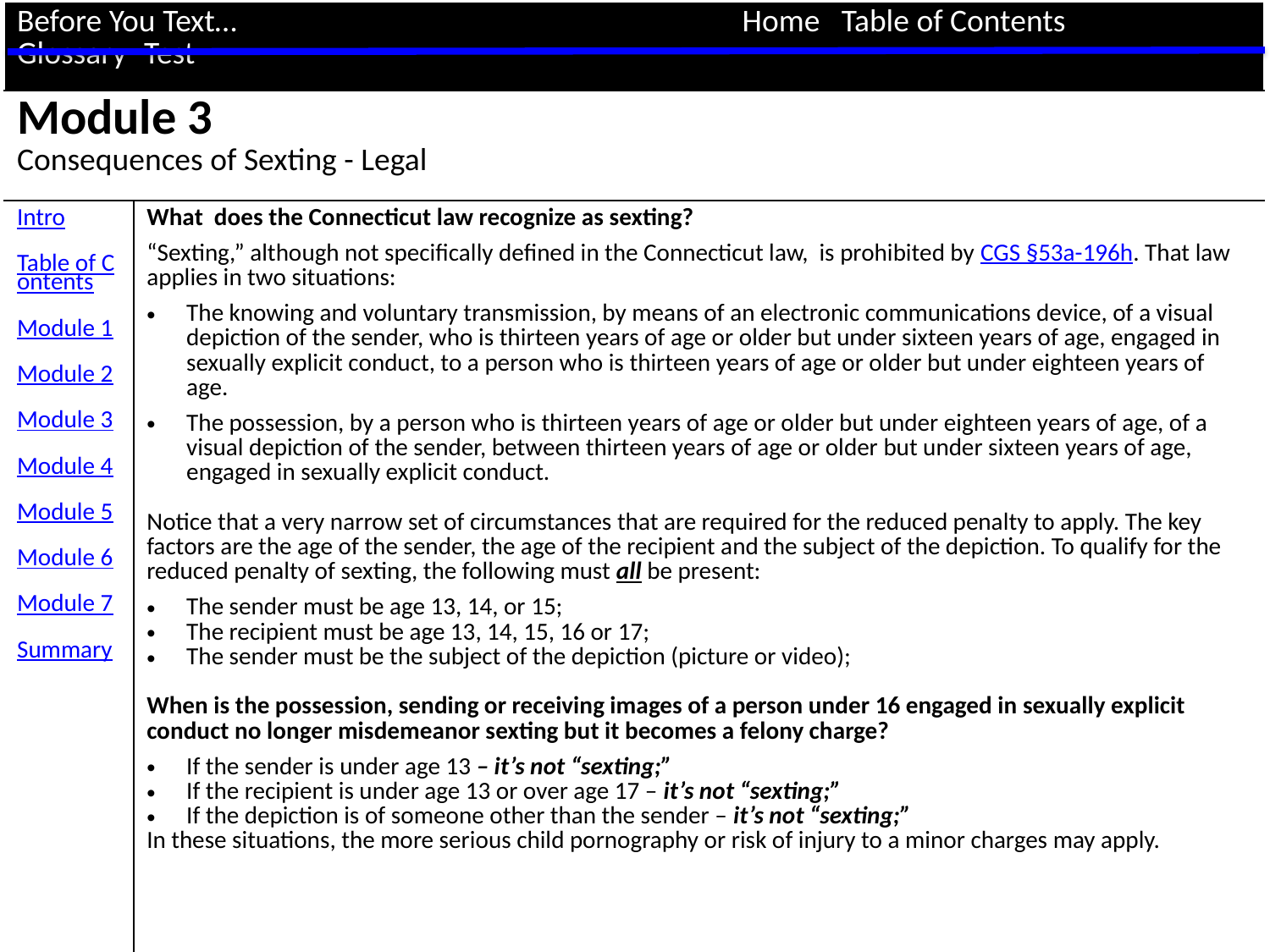

| Before You Text… Home Table of Contents Glossary Test |  |
| --- | --- |
| Module 3 Consequences of Sexting - Legal |  |
| Intro Table of Contents Module 1 Module 2 Module 3 Module 4 Module 5 Module 6 Module 7 Summary | What does the Connecticut law recognize as sexting? “Sexting,” although not specifically defined in the Connecticut law, is prohibited by CGS §53a-196h. That law applies in two situations: The knowing and voluntary transmission, by means of an electronic communications device, of a visual depiction of the sender, who is thirteen years of age or older but under sixteen years of age, engaged in sexually explicit conduct, to a person who is thirteen years of age or older but under eighteen years of age. The possession, by a person who is thirteen years of age or older but under eighteen years of age, of a visual depiction of the sender, between thirteen years of age or older but under sixteen years of age, engaged in sexually explicit conduct. Notice that a very narrow set of circumstances that are required for the reduced penalty to apply. The key factors are the age of the sender, the age of the recipient and the subject of the depiction. To qualify for the reduced penalty of sexting, the following must all be present: The sender must be age 13, 14, or 15; The recipient must be age 13, 14, 15, 16 or 17; The sender must be the subject of the depiction (picture or video); When is the possession, sending or receiving images of a person under 16 engaged in sexually explicit conduct no longer misdemeanor sexting but it becomes a felony charge? If the sender is under age 13 – it’s not “sexting;” If the recipient is under age 13 or over age 17 – it’s not “sexting;” If the depiction is of someone other than the sender – it’s not “sexting;” In these situations, the more serious child pornography or risk of injury to a minor charges may apply. |